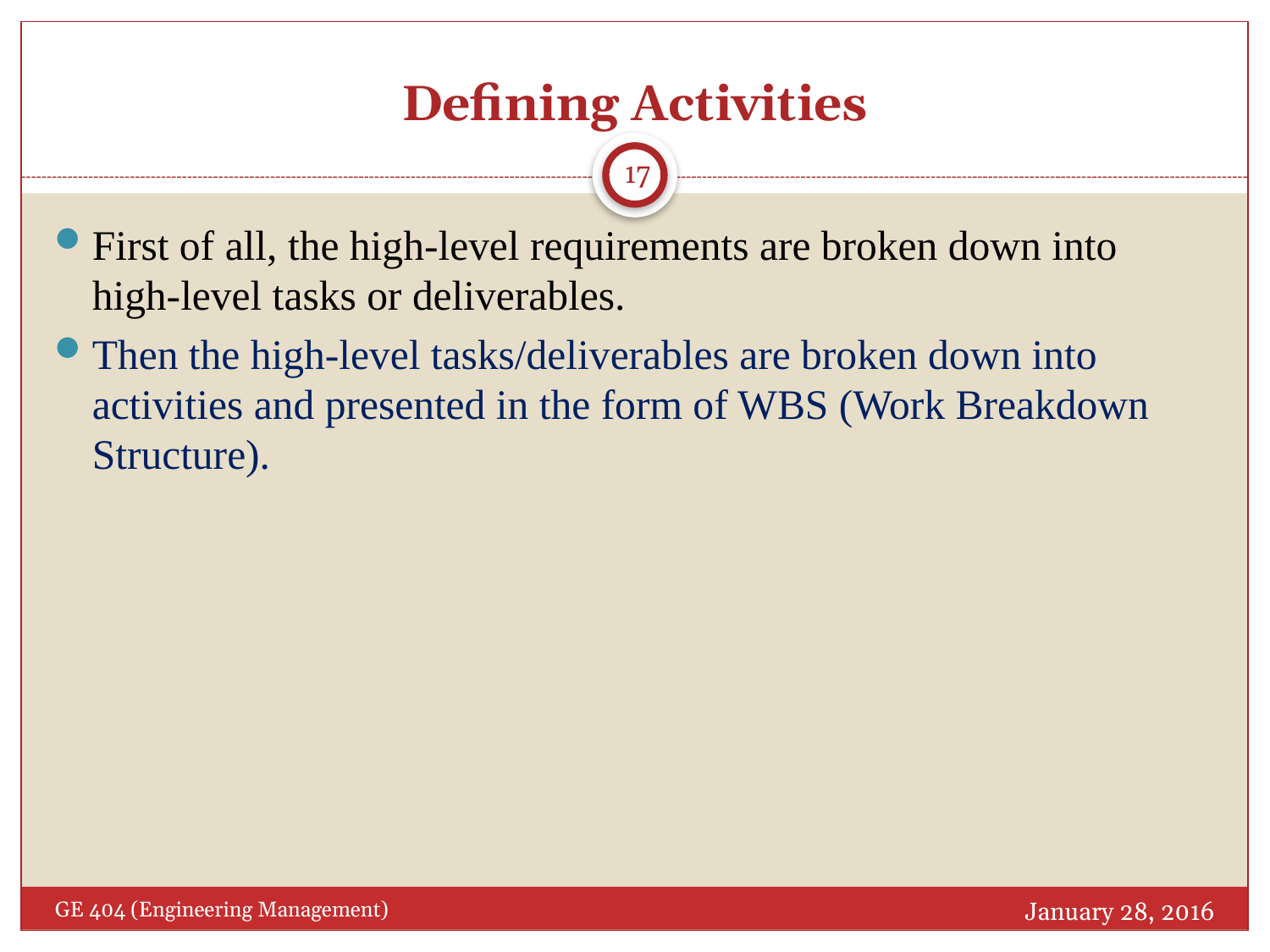

# Defining Activities
17
First of all, the high-level requirements are broken down into high-level tasks or deliverables.
Then the high-level tasks/deliverables are broken down into activities and presented in the form of WBS (Work Breakdown Structure).

January 28, 2016
GE 404 (Engineering Management)